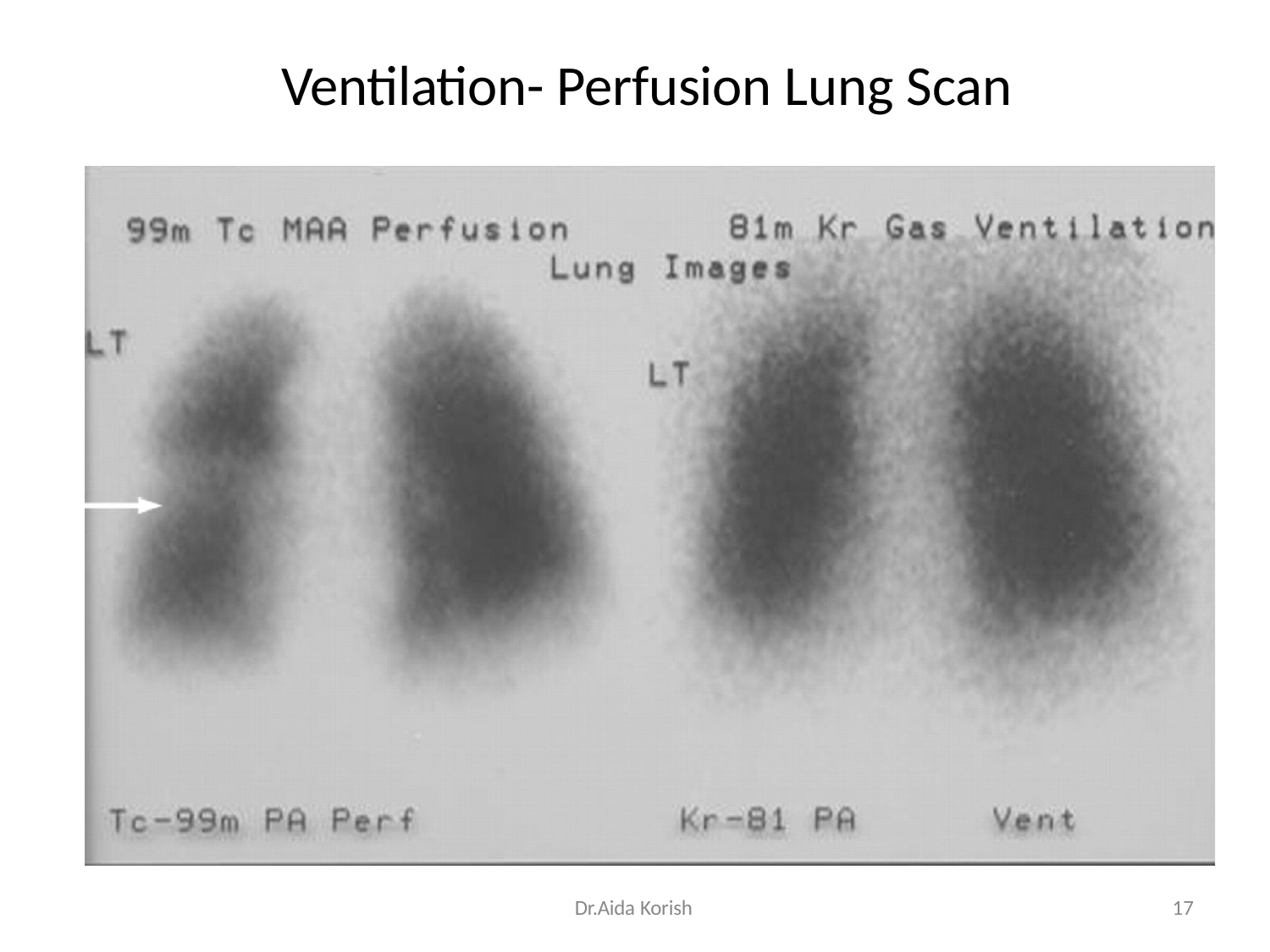

# Ventilation- Perfusion Lung Scan

Dr.Aida Korish
17